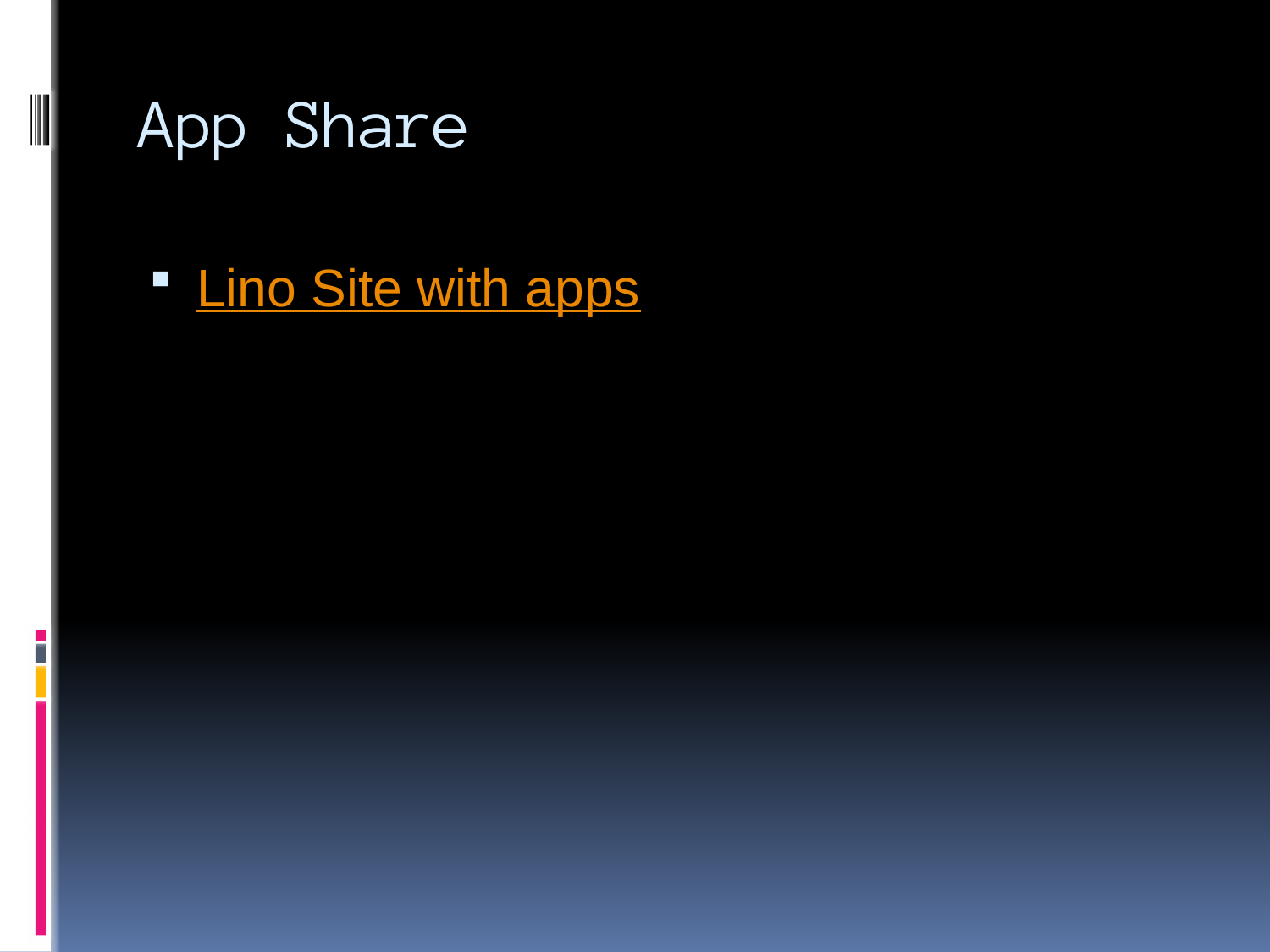

# App Share
Lino Site with apps